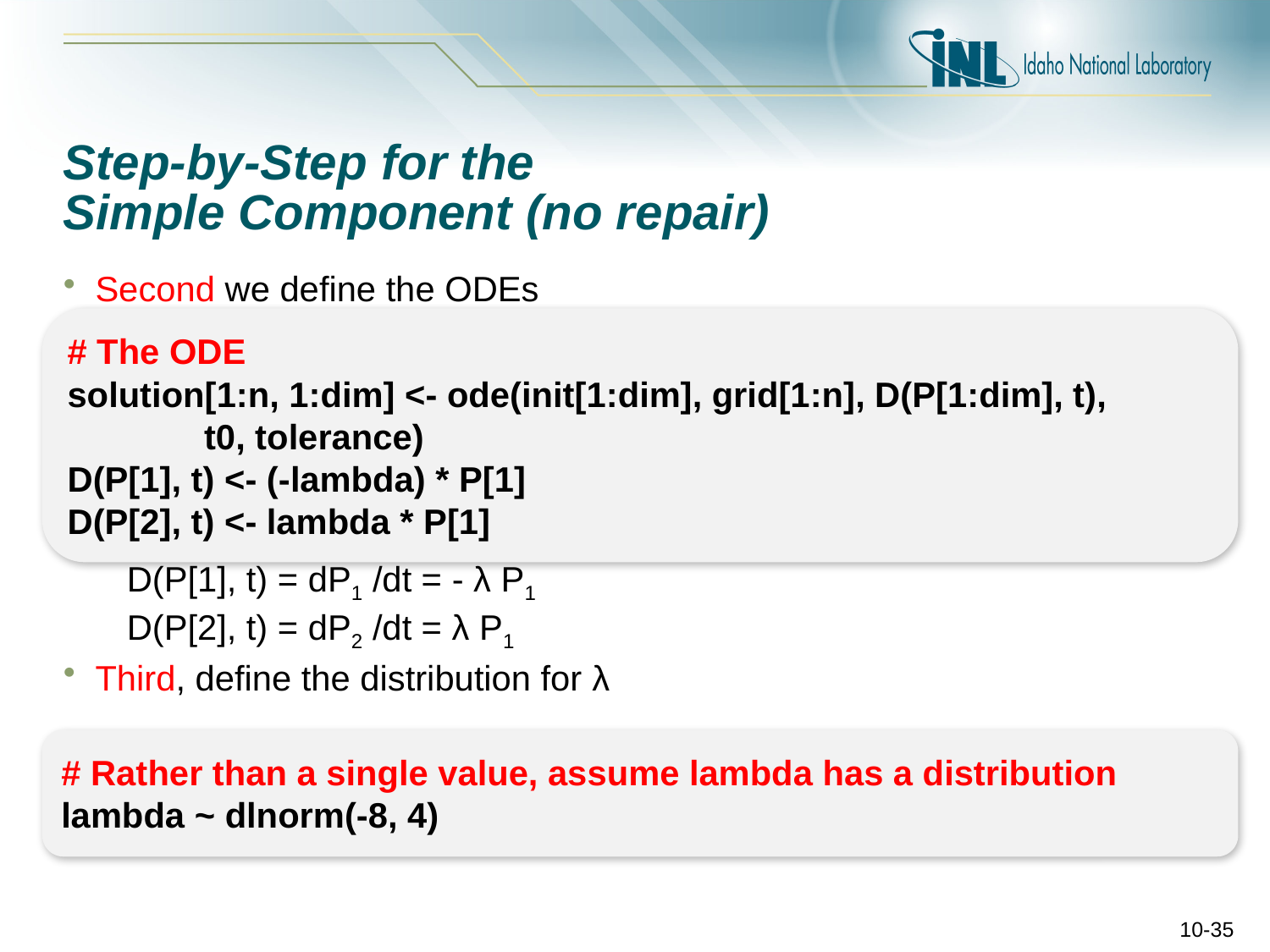

# Step-by-Step for the Simple Component (no repair)
Second we define the ODEs

D(P[1], t) = dP1 /dt = - λ P1
D(P[2], t) = dP2 /dt = λ P1
Third, define the distribution for λ

# The ODE
solution[1:n, 1:dim] <- ode(init[1:dim], grid[1:n], D(P[1:dim], t),
	 t0, tolerance)
D(P[1], t) <- (-lambda) * P[1]
D(P[2], t) <- lambda * P[1]
# Rather than a single value, assume lambda has a distribution
lambda ~ dlnorm(-8, 4)
10-35